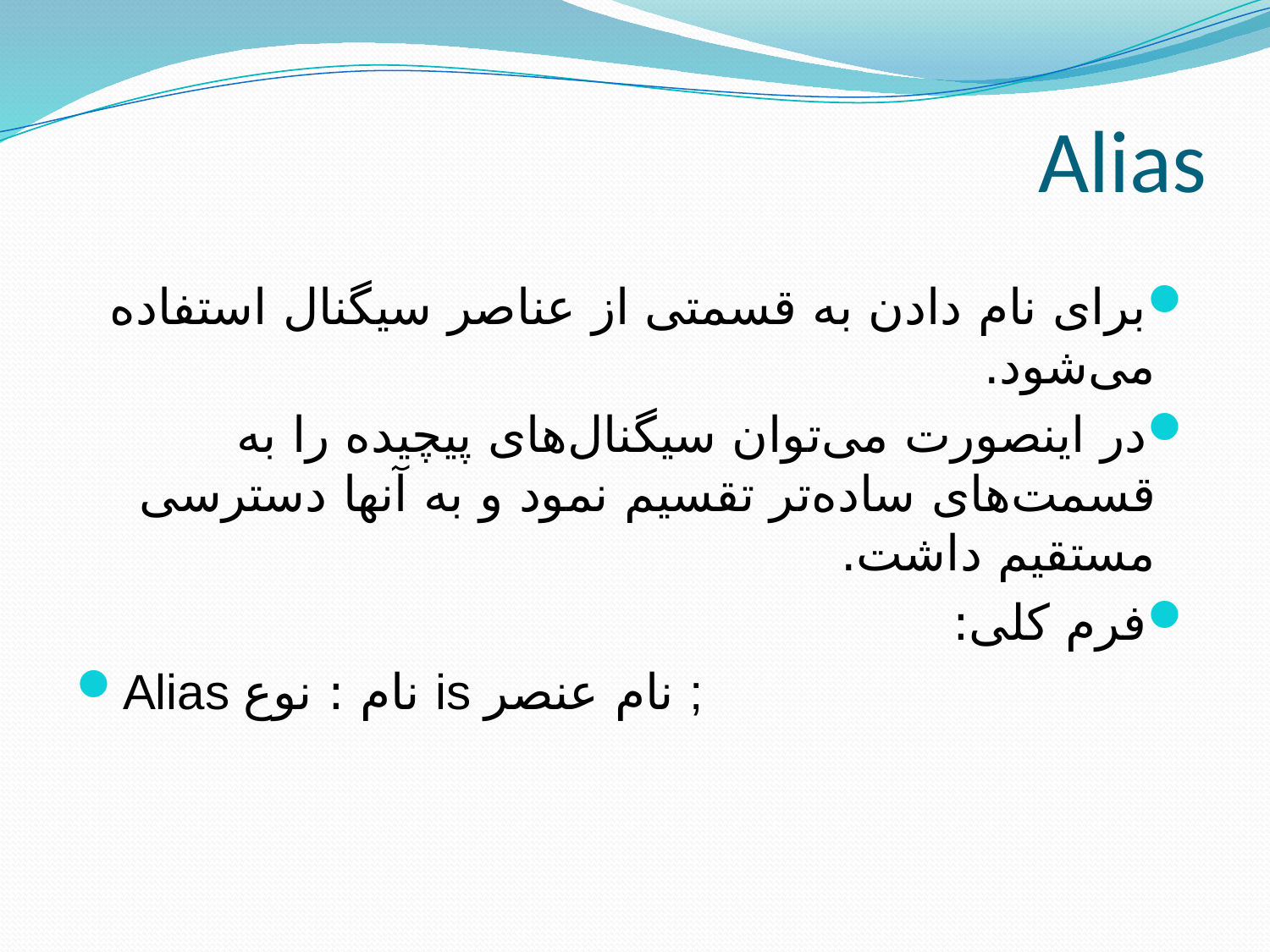

# Alias
برای نام دادن به قسمتی از عناصر سیگنال استفاده می‌شود.
در اینصورت می‌توان سیگنال‌های پیچیده را به قسمت‌های ساده‌تر تقسیم نمود و به آنها دسترسی مستقیم داشت.
فرم کلی:
Alias نام : نوع is نام عنصر ;